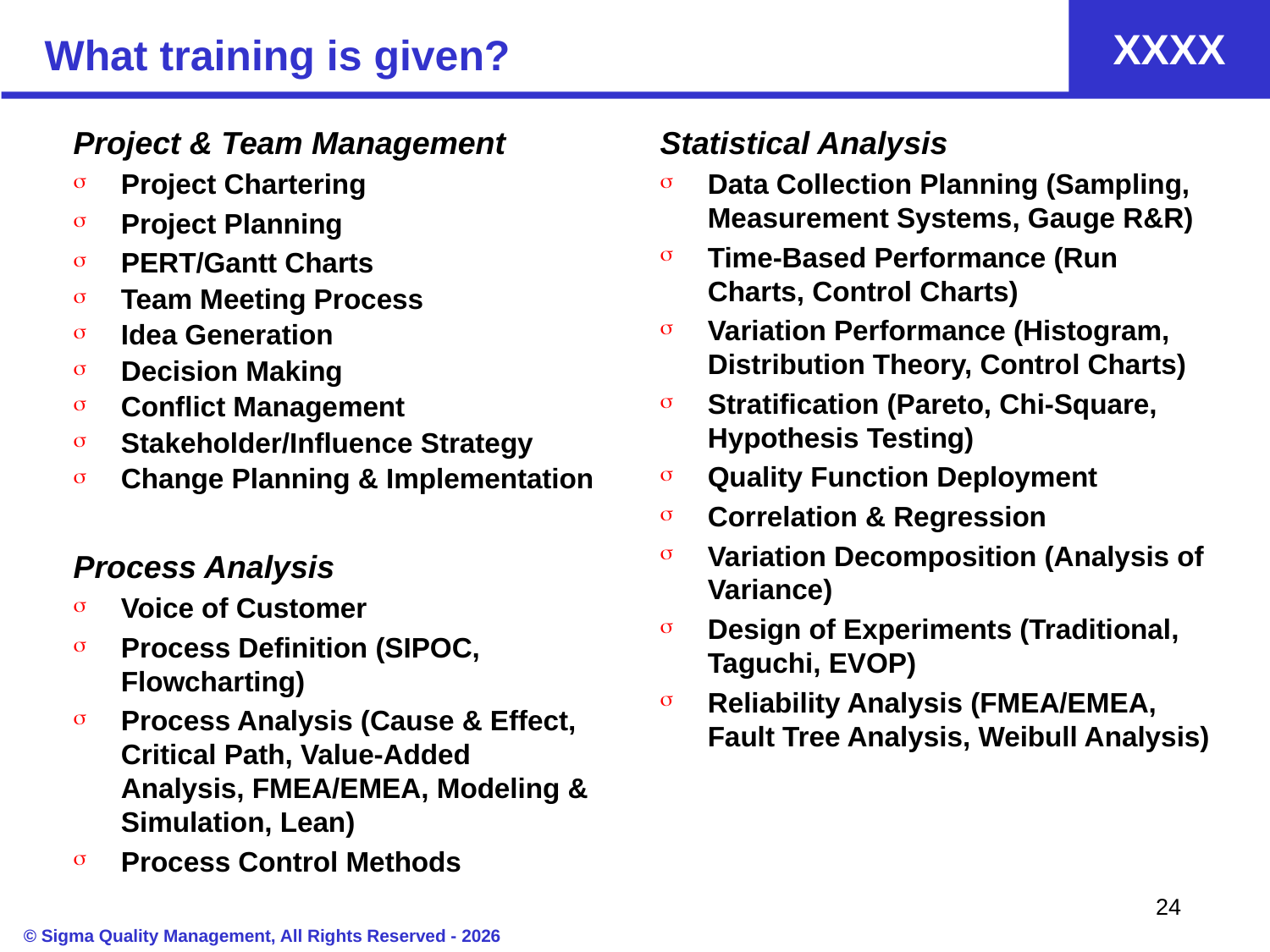

# What training is given?
Project & Team Management
Project Chartering
Project Planning
PERT/Gantt Charts
Team Meeting Process
Idea Generation
Decision Making
Conflict Management
Stakeholder/Influence Strategy
Change Planning & Implementation
Statistical Analysis
Data Collection Planning (Sampling, Measurement Systems, Gauge R&R)
Time-Based Performance (Run Charts, Control Charts)
Variation Performance (Histogram, Distribution Theory, Control Charts)
Stratification (Pareto, Chi-Square, Hypothesis Testing)
Quality Function Deployment
Correlation & Regression
Variation Decomposition (Analysis of Variance)
Design of Experiments (Traditional, Taguchi, EVOP)
Reliability Analysis (FMEA/EMEA, Fault Tree Analysis, Weibull Analysis)

Process Analysis
Voice of Customer
Process Definition (SIPOC, Flowcharting)
Process Analysis (Cause & Effect, Critical Path, Value-Added Analysis, FMEA/EMEA, Modeling & Simulation, Lean)
Process Control Methods